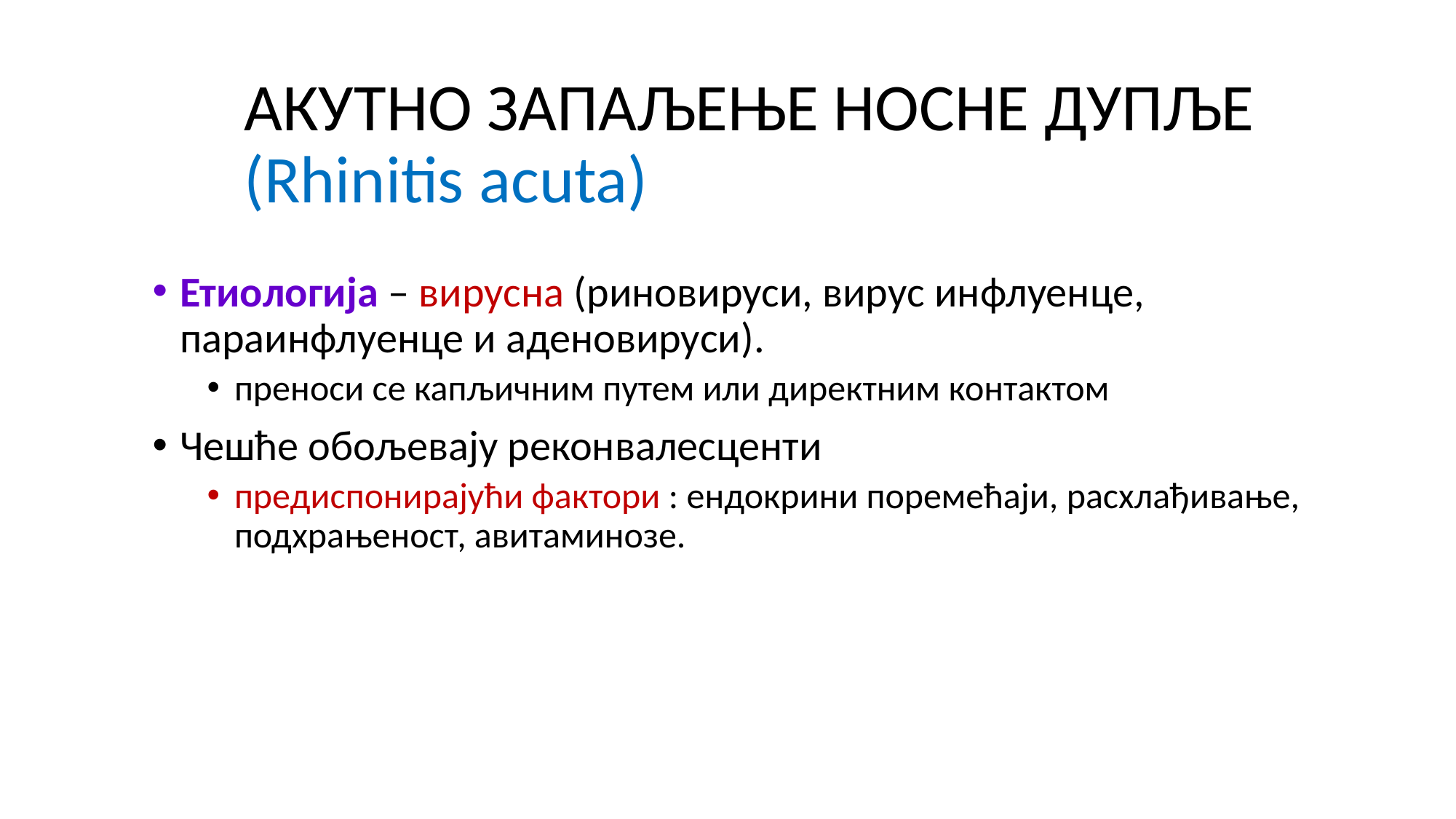

# АКУТНО ЗАПАЉЕЊЕ НОСНЕ ДУПЉЕ (Rhinitis acuta)
Етиологија – вирусна (риновируси, вирус инфлуенце, параинфлуенце и аденовируси).
преноси се капљичним путем или директним контактом
Чешће обољевају реконвалесценти
предиспонирајући фактори : ендокрини поремећаји, расхлађивање, подхрањеност, авитаминозе.